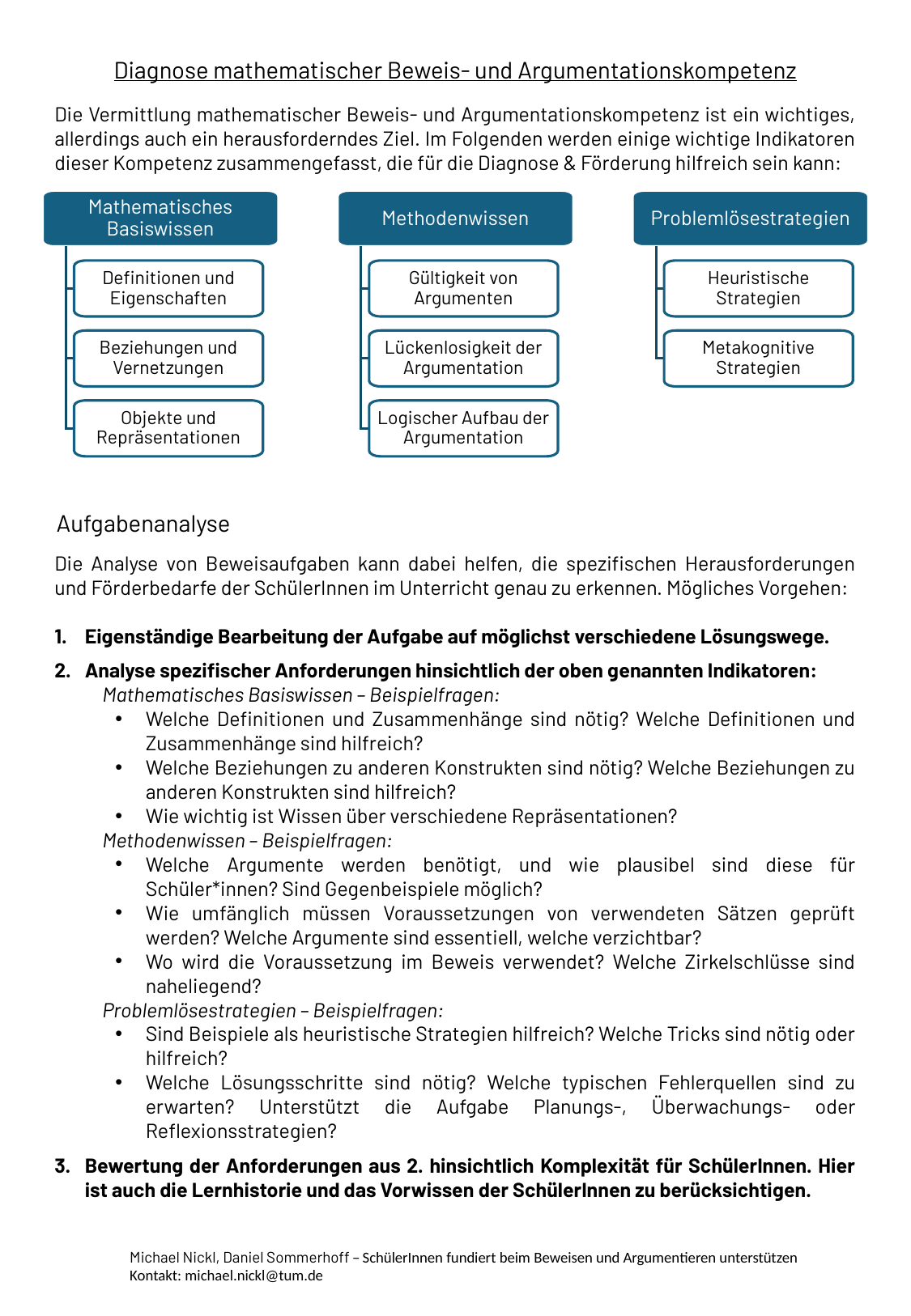

Diagnose mathematischer Beweis- und Argumentationskompetenz
Die Vermittlung mathematischer Beweis- und Argumentationskompetenz ist ein wichtiges, allerdings auch ein herausforderndes Ziel. Im Folgenden werden einige wichtige Indikatoren dieser Kompetenz zusammengefasst, die für die Diagnose & Förderung hilfreich sein kann:
Mathematisches Basiswissen
Methodenwissen
Problemlösestrategien

Definitionen und Eigenschaften
Gültigkeit von Argumenten
Heuristische Strategien
Beziehungen und Vernetzungen
Lückenlosigkeit der Argumentation
Metakognitive Strategien
Objekte und Repräsentationen
Logischer Aufbau der Argumentation
Aufgabenanalyse
Die Analyse von Beweisaufgaben kann dabei helfen, die spezifischen Herausforderungen und Förderbedarfe der SchülerInnen im Unterricht genau zu erkennen. Mögliches Vorgehen:

Eigenständige Bearbeitung der Aufgabe auf möglichst verschiedene Lösungswege.
Analyse spezifischer Anforderungen hinsichtlich der oben genannten Indikatoren:
Mathematisches Basiswissen – Beispielfragen:
Welche Definitionen und Zusammenhänge sind nötig? Welche Definitionen und Zusammenhänge sind hilfreich?
Welche Beziehungen zu anderen Konstrukten sind nötig? Welche Beziehungen zu anderen Konstrukten sind hilfreich?
Wie wichtig ist Wissen über verschiedene Repräsentationen?
Methodenwissen – Beispielfragen:
Welche Argumente werden benötigt, und wie plausibel sind diese für Schüler*innen? Sind Gegenbeispiele möglich?
Wie umfänglich müssen Voraussetzungen von verwendeten Sätzen geprüft werden? Welche Argumente sind essentiell, welche verzichtbar?
Wo wird die Voraussetzung im Beweis verwendet? Welche Zirkelschlüsse sind naheliegend?
Problemlösestrategien – Beispielfragen:
Sind Beispiele als heuristische Strategien hilfreich? Welche Tricks sind nötig oder hilfreich?
Welche Lösungsschritte sind nötig? Welche typischen Fehlerquellen sind zu erwarten? Unterstützt die Aufgabe Planungs-, Überwachungs- oder Reflexionsstrategien?
Bewertung der Anforderungen aus 2. hinsichtlich Komplexität für SchülerInnen. Hier ist auch die Lernhistorie und das Vorwissen der SchülerInnen zu berücksichtigen.
Michael Nickl, Daniel Sommerhoff – SchülerInnen fundiert beim Beweisen und Argumentieren unterstützen
Kontakt: michael.nickl@tum.de